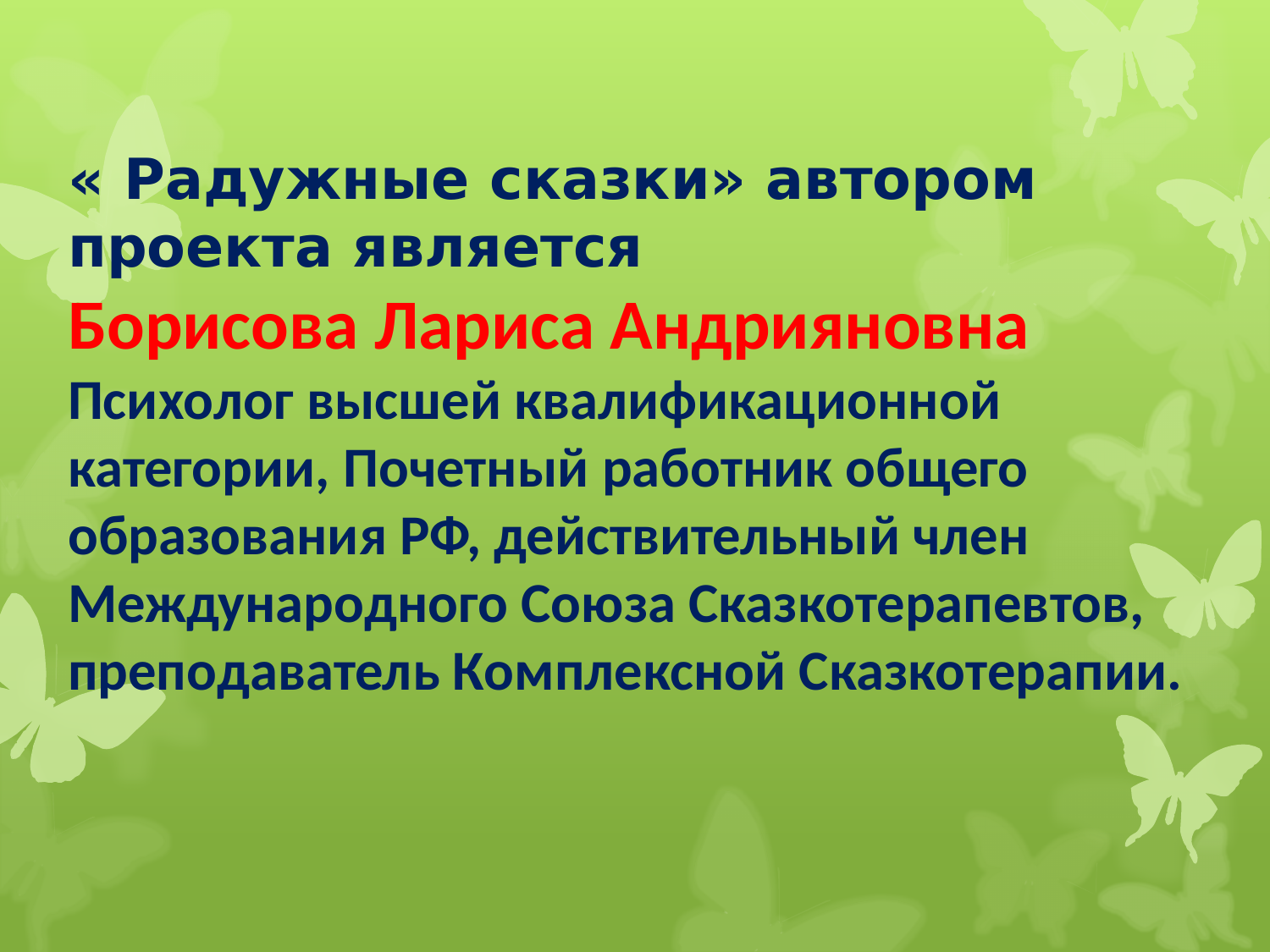

# « Радужные сказки» автором проекта является Борисова Лариса Андрияновна Психолог высшей квалификационной категории, Почетный работник общего образования РФ, действительный член Международного Союза Сказкотерапевтов, преподаватель Комплексной Сказкотерапии.